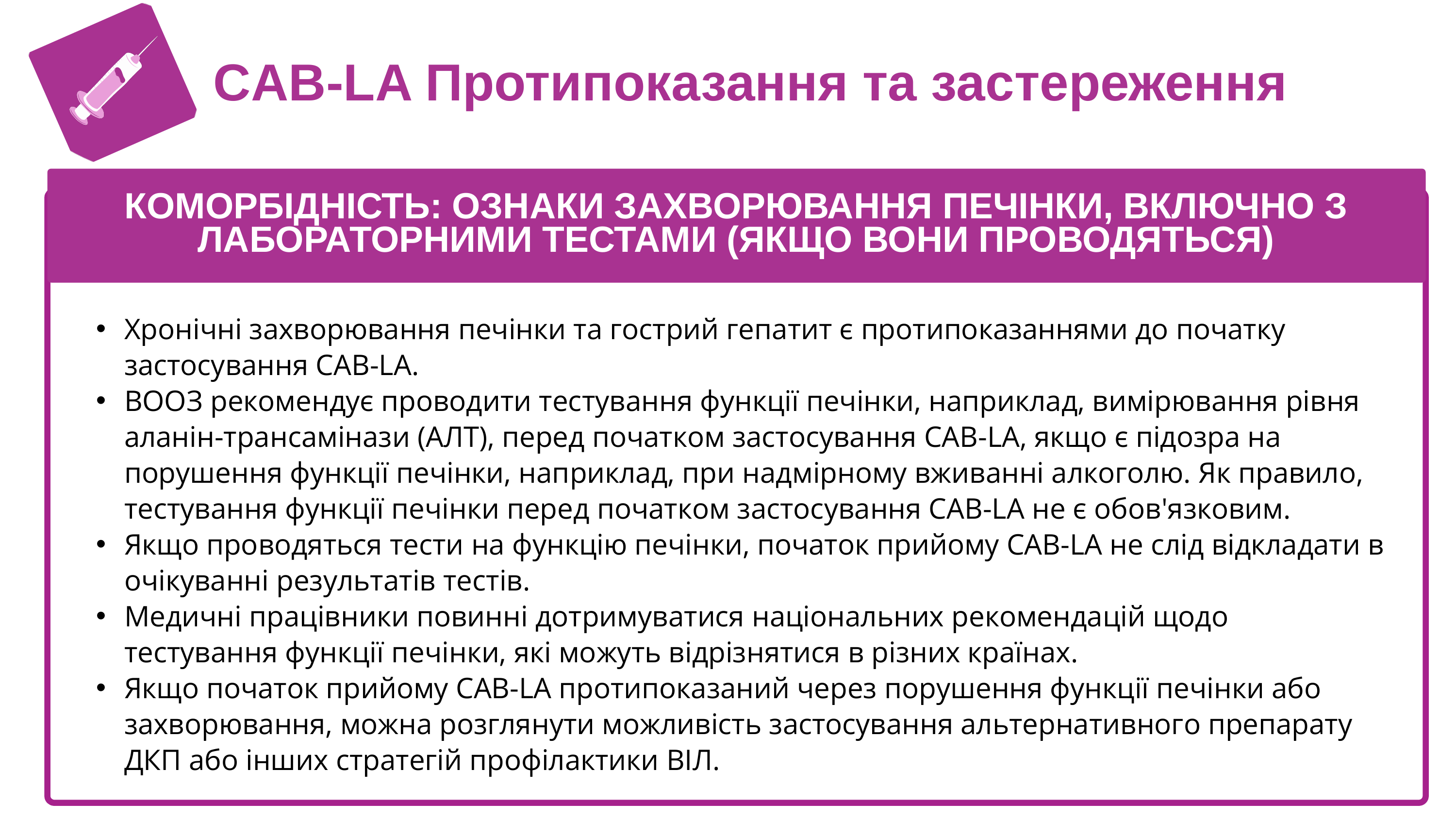

C
CAB-LA Протипоказання та застереження

КОМОРБІДНІСТЬ: ОЗНАКИ ЗАХВОРЮВАННЯ ПЕЧІНКИ, ВКЛЮЧНО З ЛАБОРАТОРНИМИ ТЕСТАМИ (ЯКЩО ВОНИ ПРОВОДЯТЬСЯ)

Хронічні захворювання печінки та гострий гепатит є протипоказаннями до початку застосування CAB-LA.
ВООЗ рекомендує проводити тестування функції печінки, наприклад, вимірювання рівня аланін-трансамінази (АЛТ), перед початком застосування CAB-LA, якщо є підозра на порушення функції печінки, наприклад, при надмірному вживанні алкоголю. Як правило, тестування функції печінки перед початком застосування CAB-LA не є обов'язковим.
Якщо проводяться тести на функцію печінки, початок прийому CAB-LA не слід відкладати в очікуванні результатів тестів.
Медичні працівники повинні дотримуватися національних рекомендацій щодо тестування функції печінки, які можуть відрізнятися в різних країнах.
Якщо початок прийому CAB-LA протипоказаний через порушення функції печінки або захворювання, можна розглянути можливість застосування альтернативного препарату ДКП або інших стратегій профілактики ВІЛ.